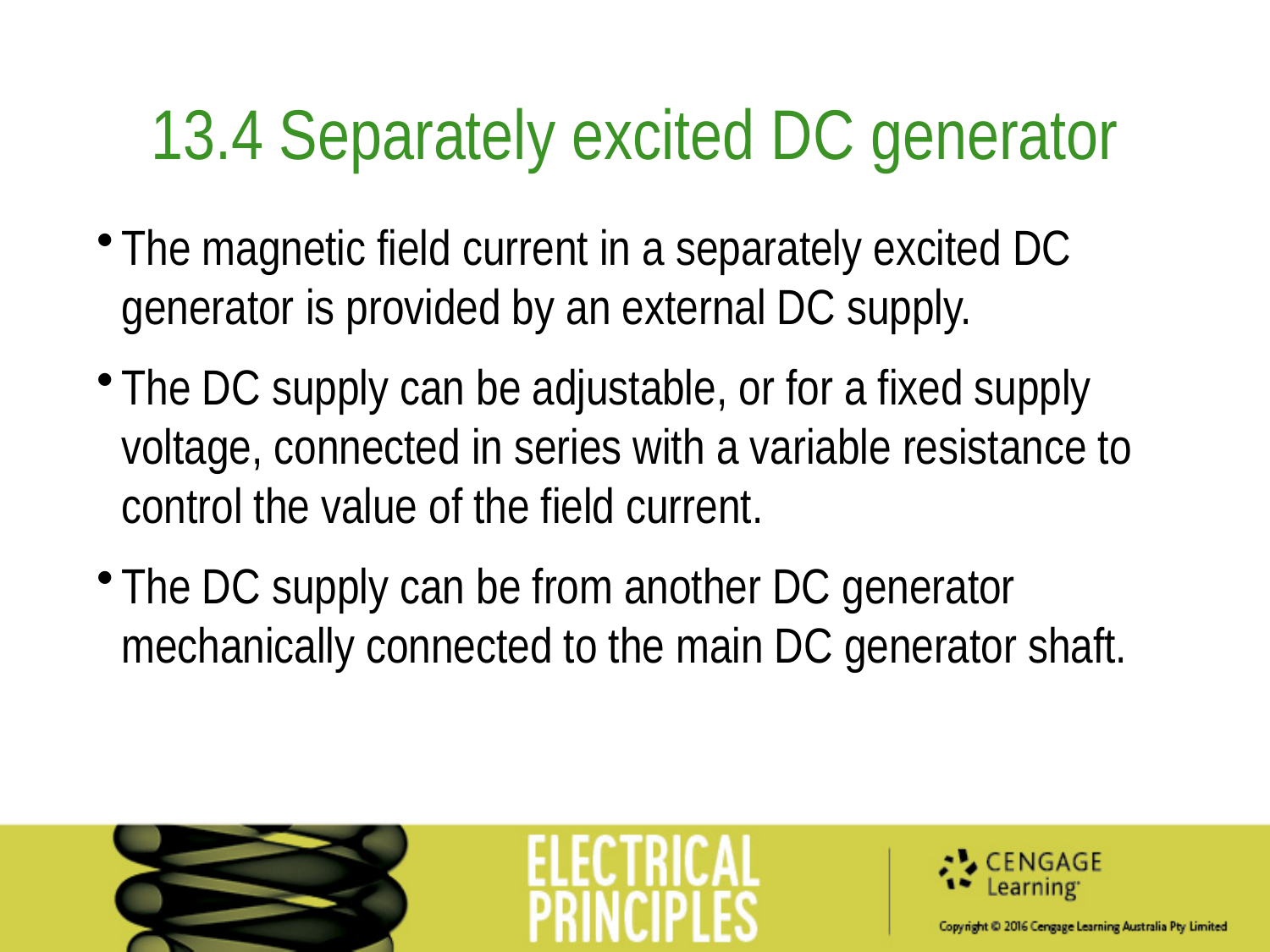

13.4 Separately excited DC generator
The magnetic field current in a separately excited DC generator is provided by an external DC supply.
The DC supply can be adjustable, or for a fixed supply voltage, connected in series with a variable resistance to control the value of the field current.
The DC supply can be from another DC generator mechanically connected to the main DC generator shaft.